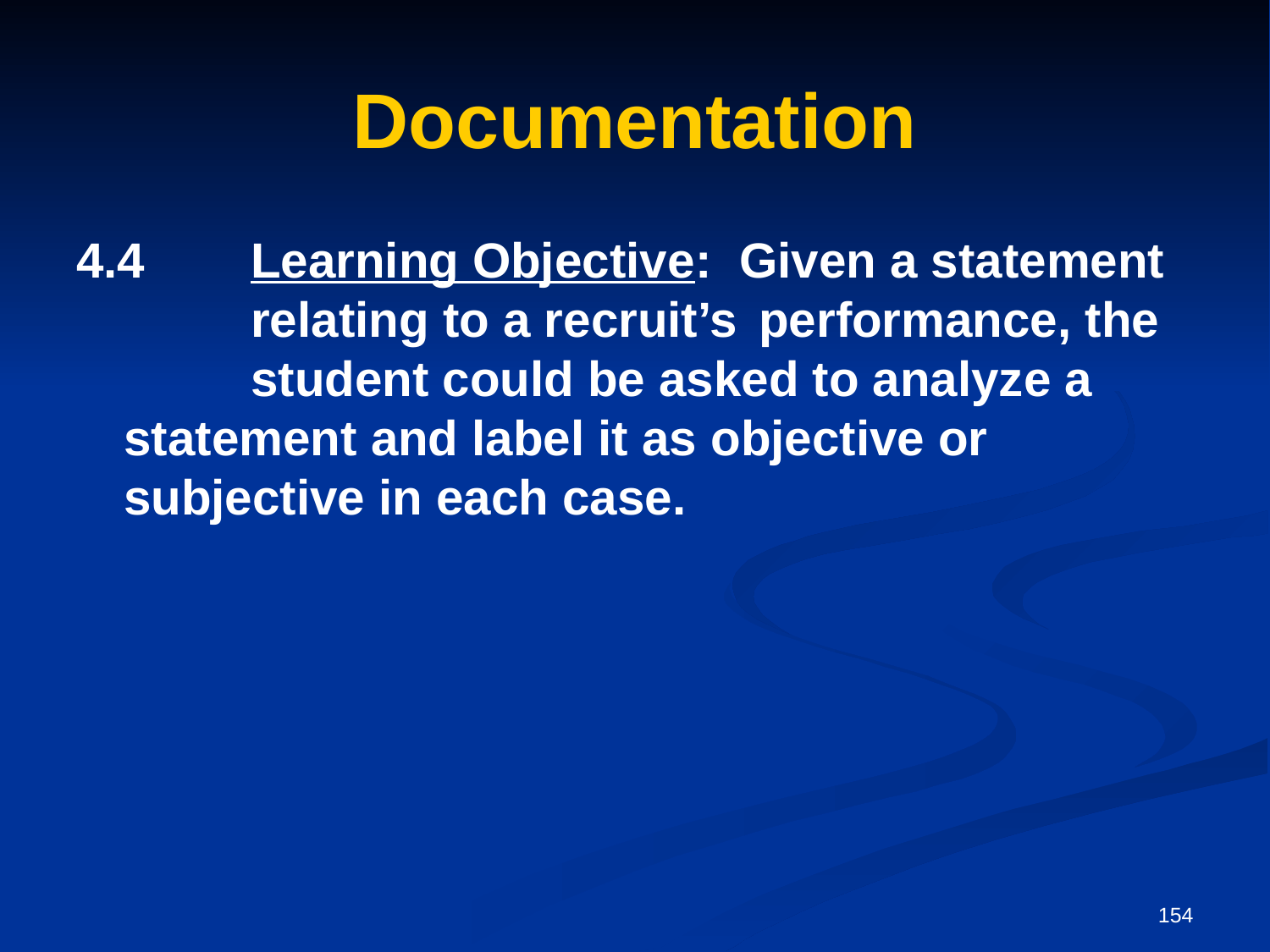

# Documentation
4.4	Learning Objective:  Given a statement 	relating to a recruit’s 	performance, the 	student could be asked to analyze a 	statement and label it as objective or 	subjective in each case.
154